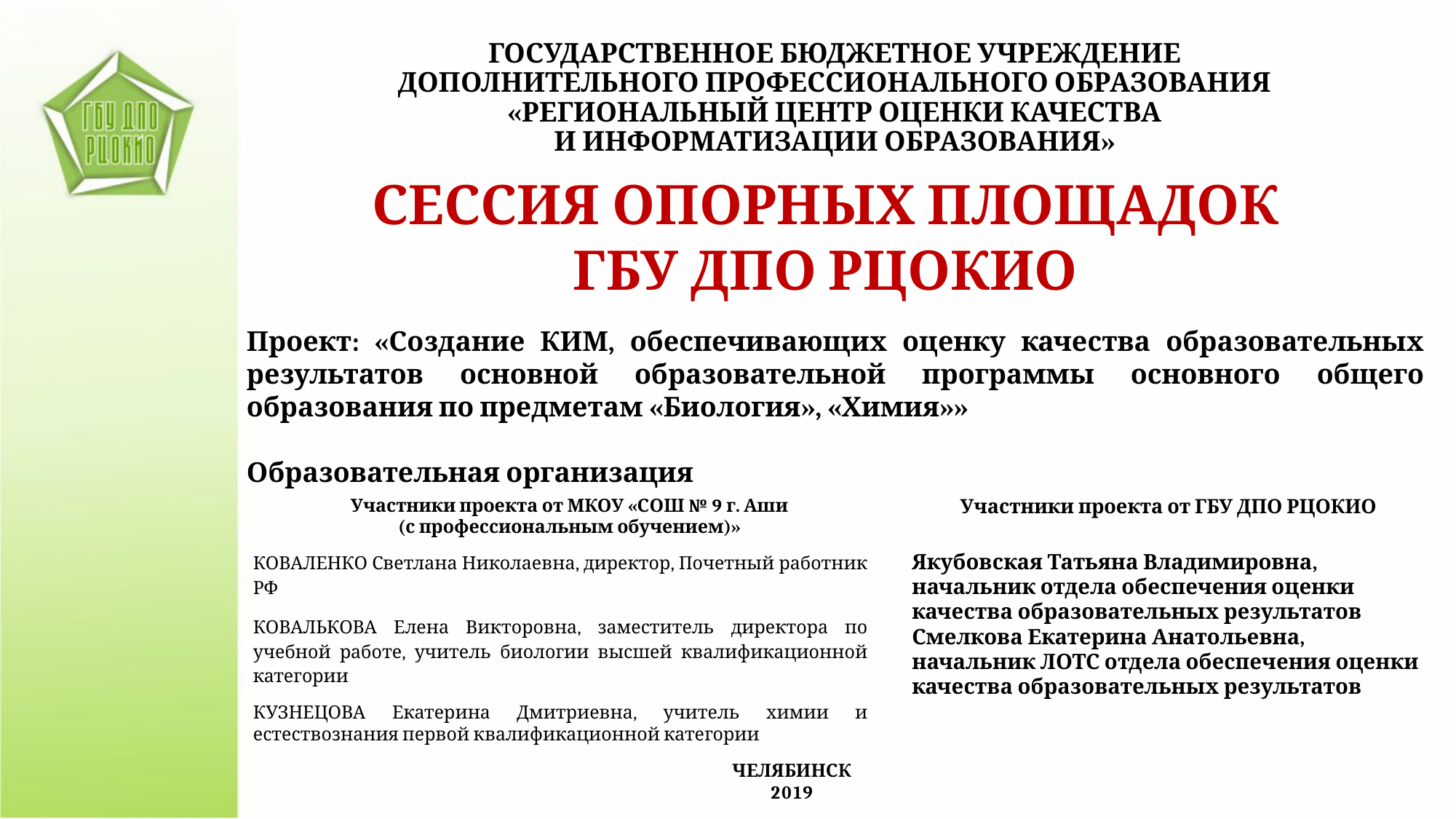

ГОСУДАРСТВЕННОЕ БЮДЖЕТНОЕ УЧРЕЖДЕНИЕ
ДОПОЛНИТЕЛЬНОГО ПРОФЕССИОНАЛЬНОГО ОБРАЗОВАНИЯ
«РЕГИОНАЛЬНЫЙ ЦЕНТР ОЦЕНКИ КАЧЕСТВА
И ИНФОРМАТИЗАЦИИ ОБРАЗОВАНИЯ»

СЕССИЯ ОПОРНЫХ ПЛОЩАДОК
ГБУ ДПО РЦОКИО
Проект: «Создание КИМ, обеспечивающих оценку качества образовательных результатов основной образовательной программы основного общего образования по предметам «Биология», «Химия»»

Образовательная организация
| Участники проекта от МКОУ «СОШ № 9 г. Аши (с профессиональным обучением)» | Участники проекта от ГБУ ДПО РЦОКИО |
| --- | --- |
| КОВАЛЕНКО Светлана Николаевна, директор, Почетный работник РФ КОВАЛЬКОВА Елена Викторовна, заместитель директора по учебной работе, учитель биологии высшей квалификационной категории КУЗНЕЦОВА Екатерина Дмитриевна, учитель химии и естествознания первой квалификационной категории | Якубовская Татьяна Владимировна, начальник отдела обеспечения оценки качества образовательных результатов Смелкова Екатерина Анатольевна, начальник ЛОТС отдела обеспечения оценки качества образовательных результатов |
ЧЕЛЯБИНСК
2019